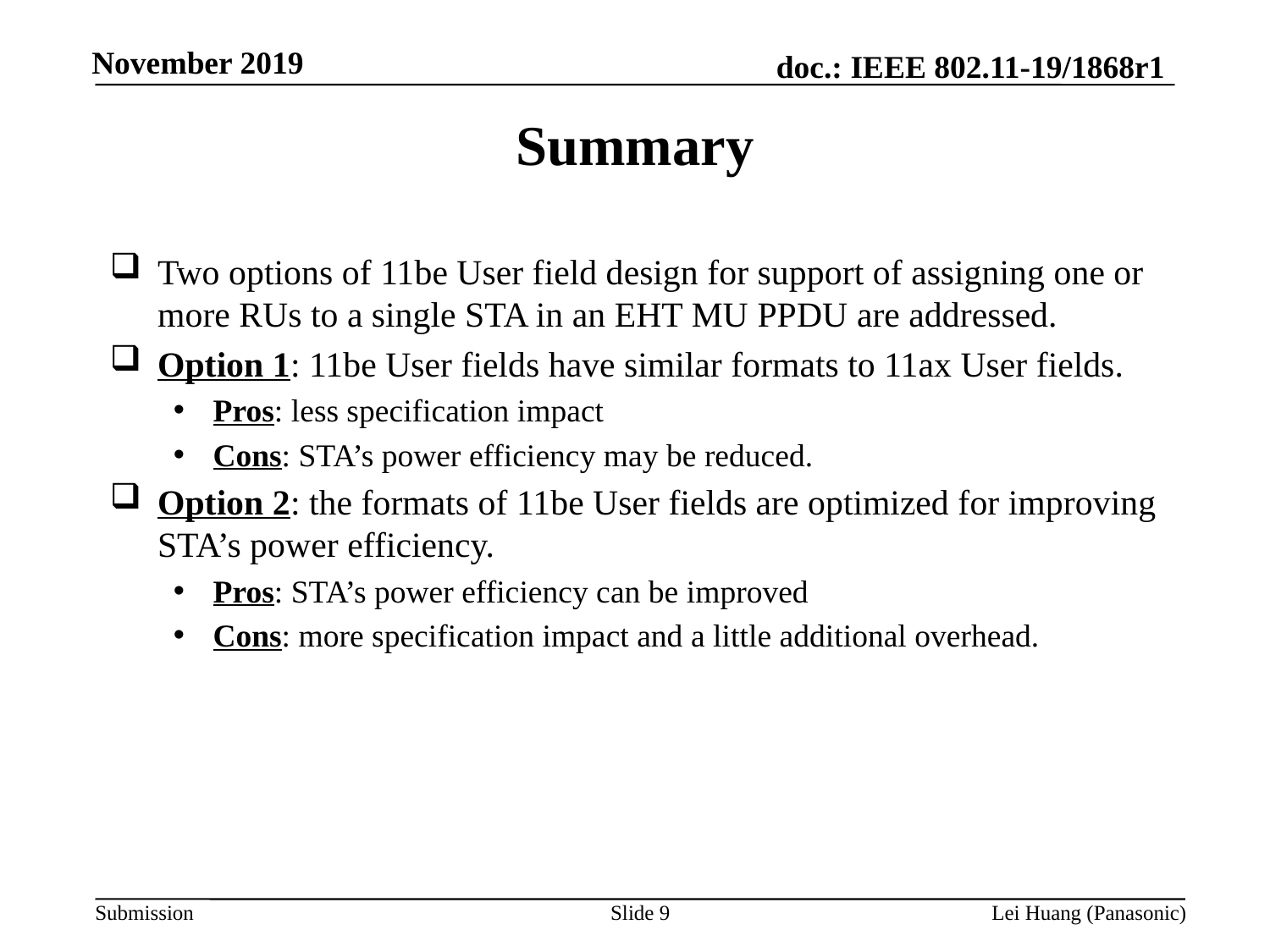

# Summary
Two options of 11be User field design for support of assigning one or more RUs to a single STA in an EHT MU PPDU are addressed.
Option 1: 11be User fields have similar formats to 11ax User fields.
Pros: less specification impact
Cons: STA’s power efficiency may be reduced.
Option 2: the formats of 11be User fields are optimized for improving STA’s power efficiency.
Pros: STA’s power efficiency can be improved
Cons: more specification impact and a little additional overhead.
Slide 9
Lei Huang (Panasonic)